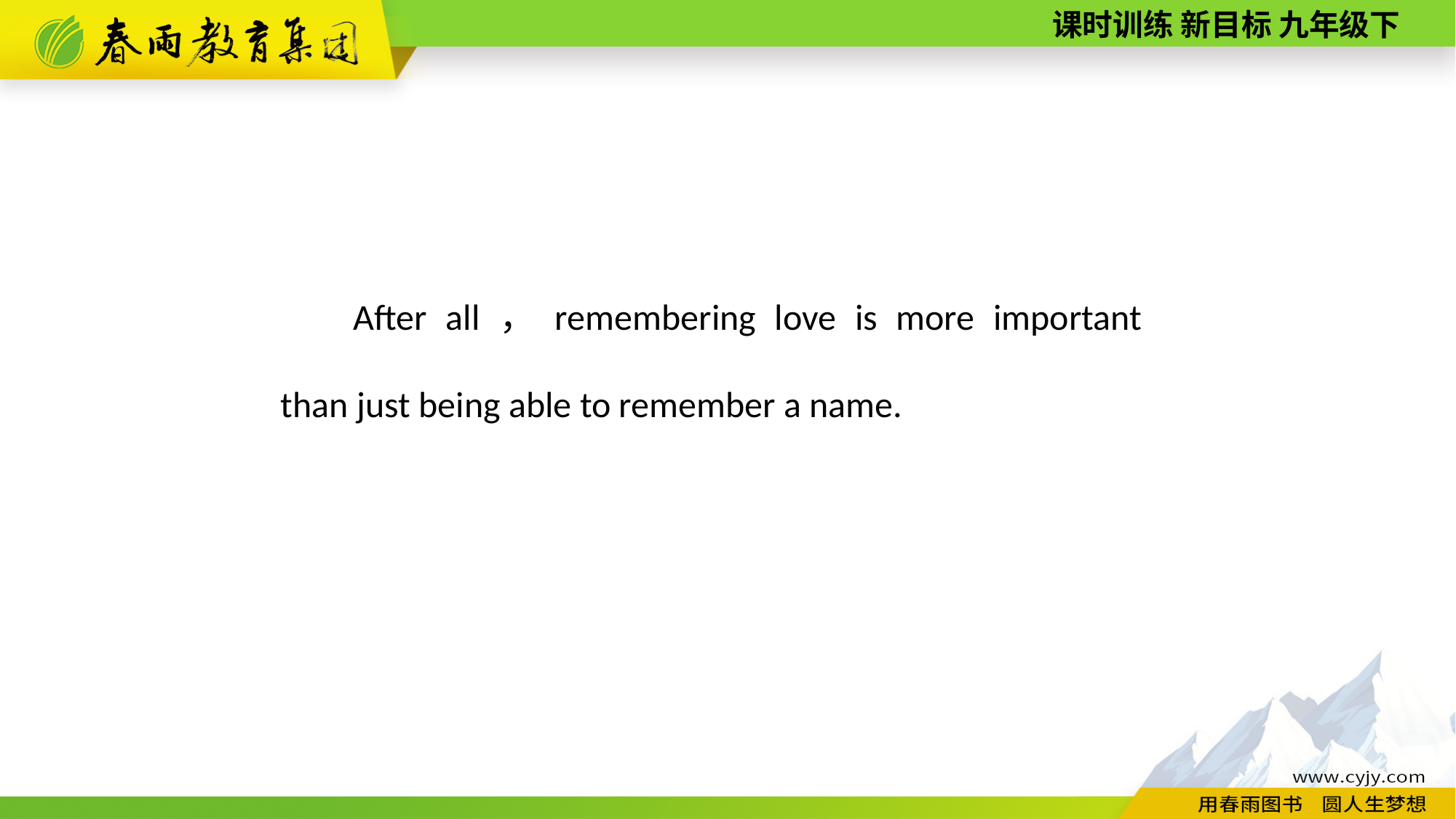

After all，remembering love is more important than just being able to remember a name.